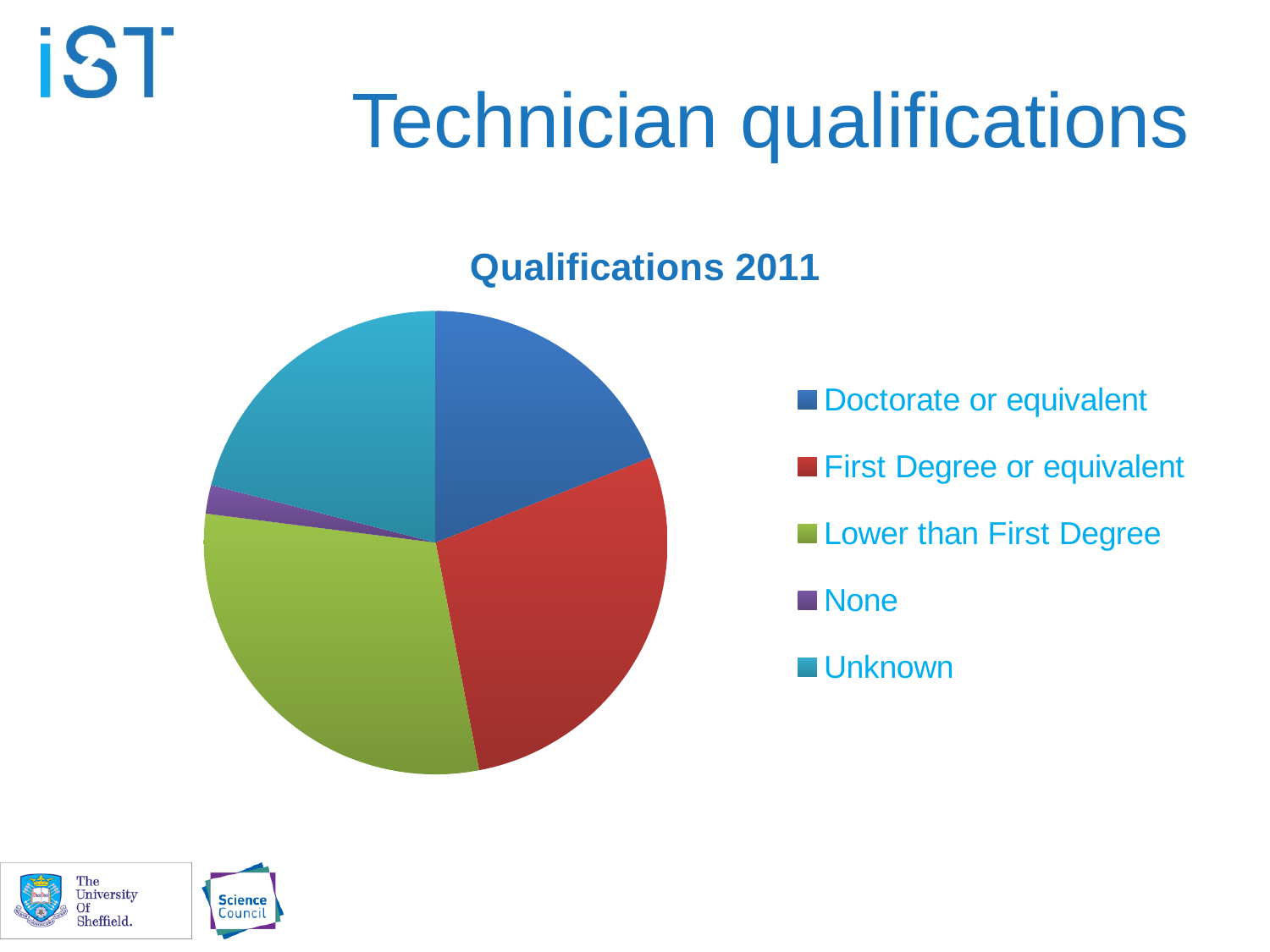

# Technician qualifications

### Chart: Qualifications 2011

| Category | Qualifications |
|---|---|
| Doctorate or equivalent | 19.0 |
| First Degree or equivalent | 28.0 |
| Lower than First Degree | 30.0 |
| None | 2.0 |
| Unknown | 21.0 |